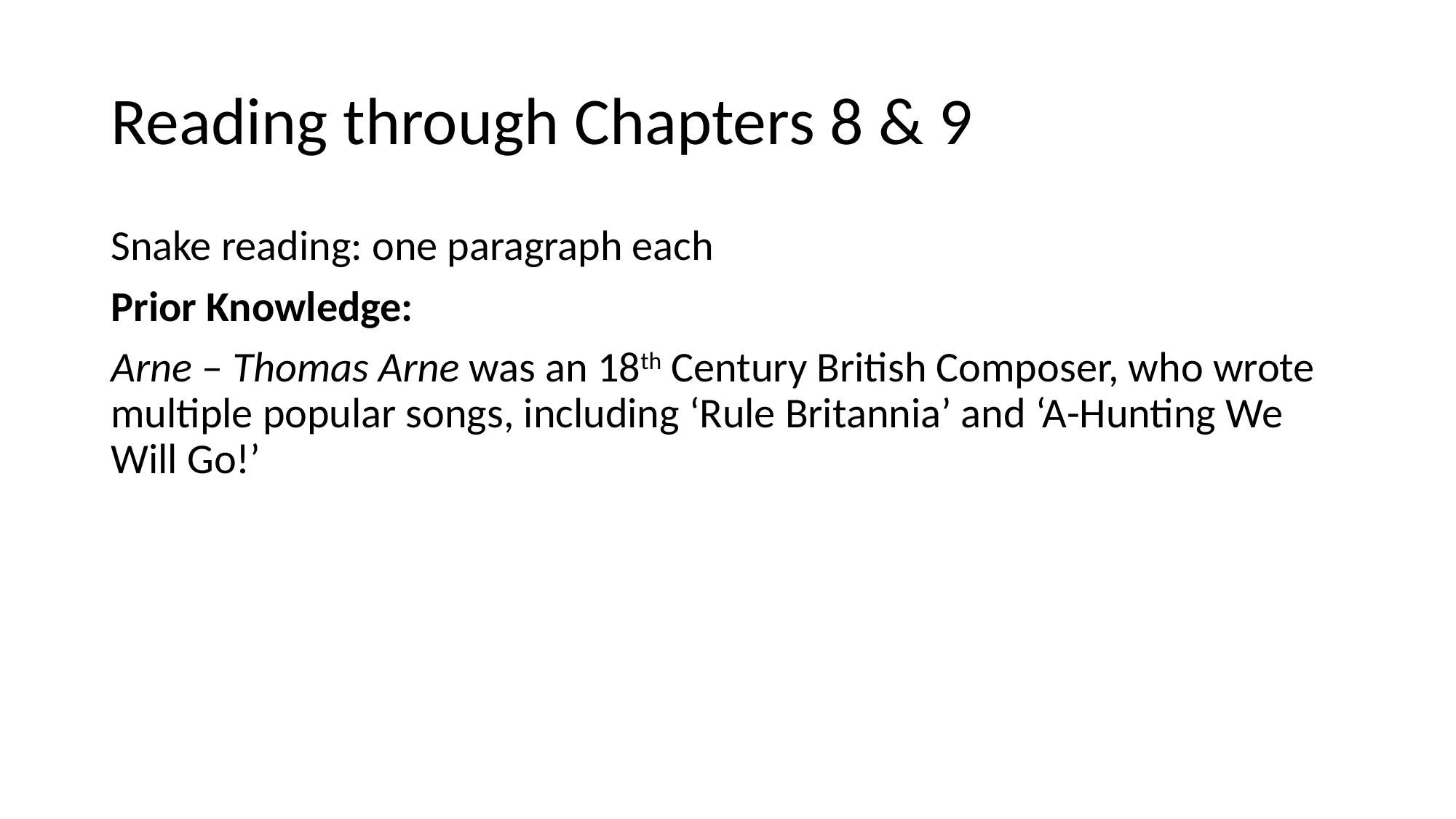

# Reading through Chapters 8 & 9
Snake reading: one paragraph each
Prior Knowledge:
Arne – Thomas Arne was an 18th Century British Composer, who wrote multiple popular songs, including ‘Rule Britannia’ and ‘A-Hunting We Will Go!’